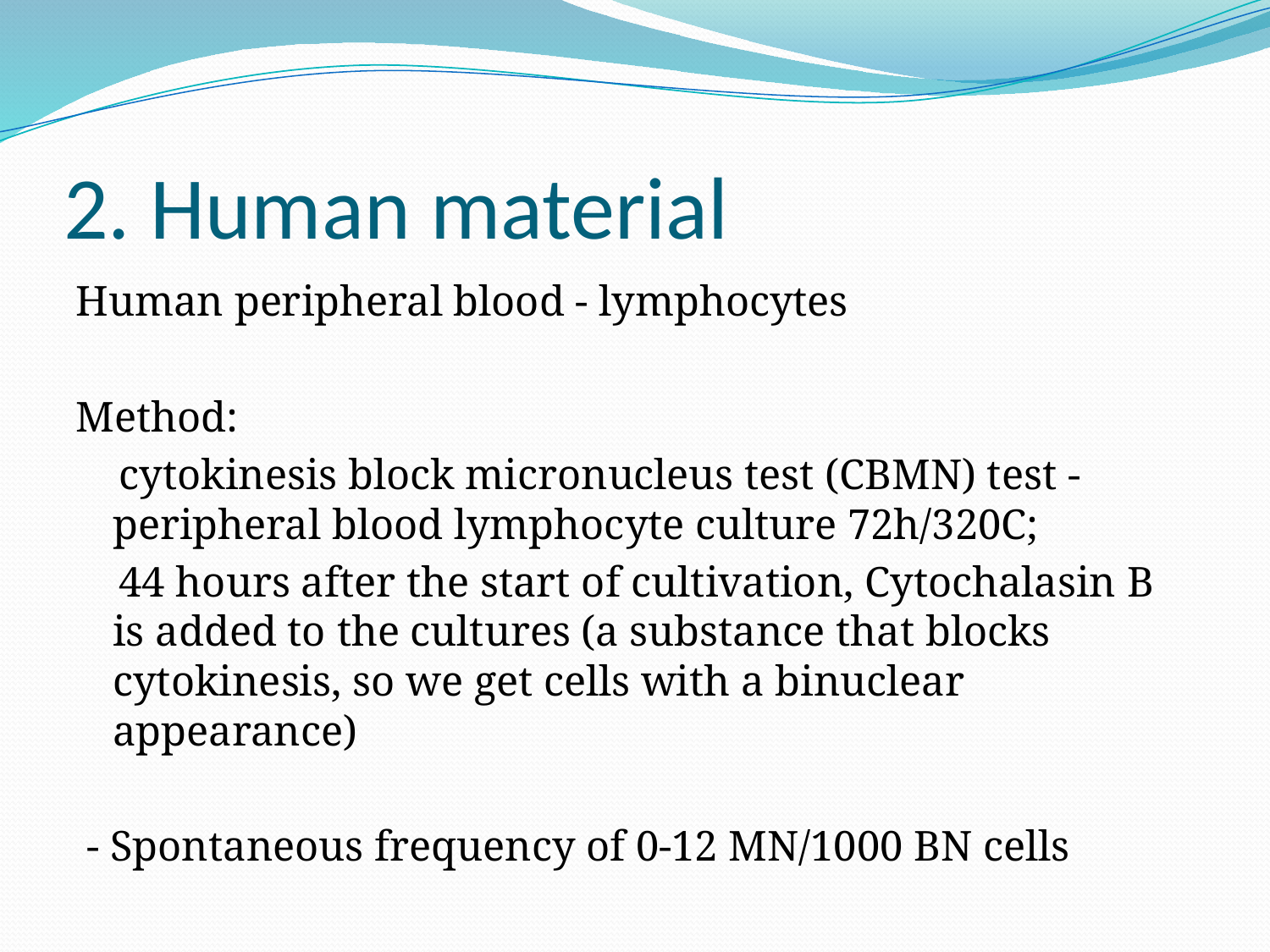

# 2. Human material
Human peripheral blood - lymphocytes

Method:
    cytokinesis block micronucleus test (CBMN) test - peripheral blood lymphocyte culture 72h/320C;
    44 hours after the start of cultivation, Cytochalasin B is added to the cultures (a substance that blocks cytokinesis, so we get cells with a binuclear appearance)

 - Spontaneous frequency of 0-12 MN/1000 BN cells